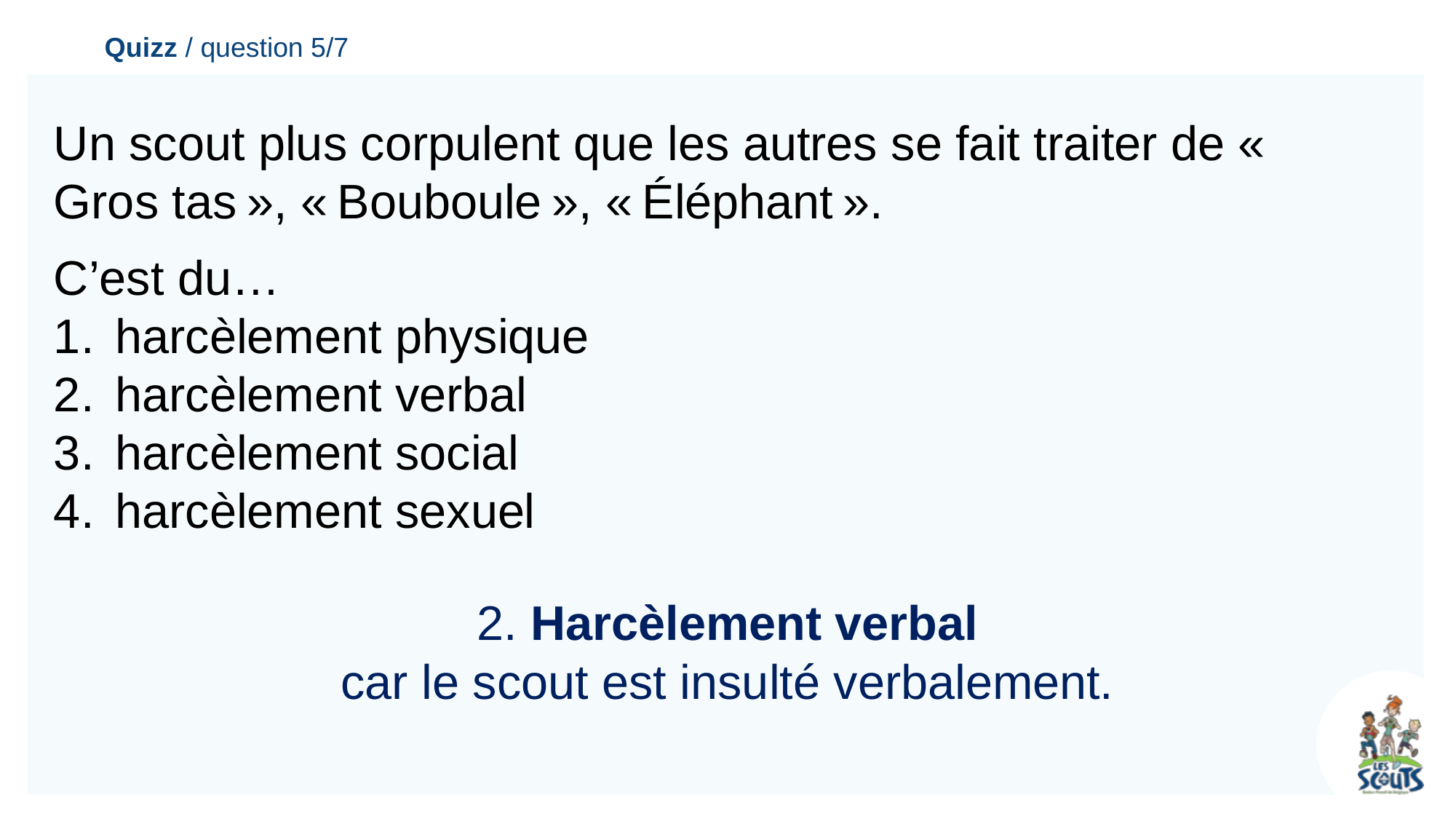

Quizz / question 5/7
Un scout plus corpulent que les autres se fait traiter de « Gros tas », « Bouboule », « Éléphant ».
C’est du…
harcèlement physique
harcèlement verbal
harcèlement social
harcèlement sexuel
2. Harcèlement verbal
car le scout est insulté verbalement.